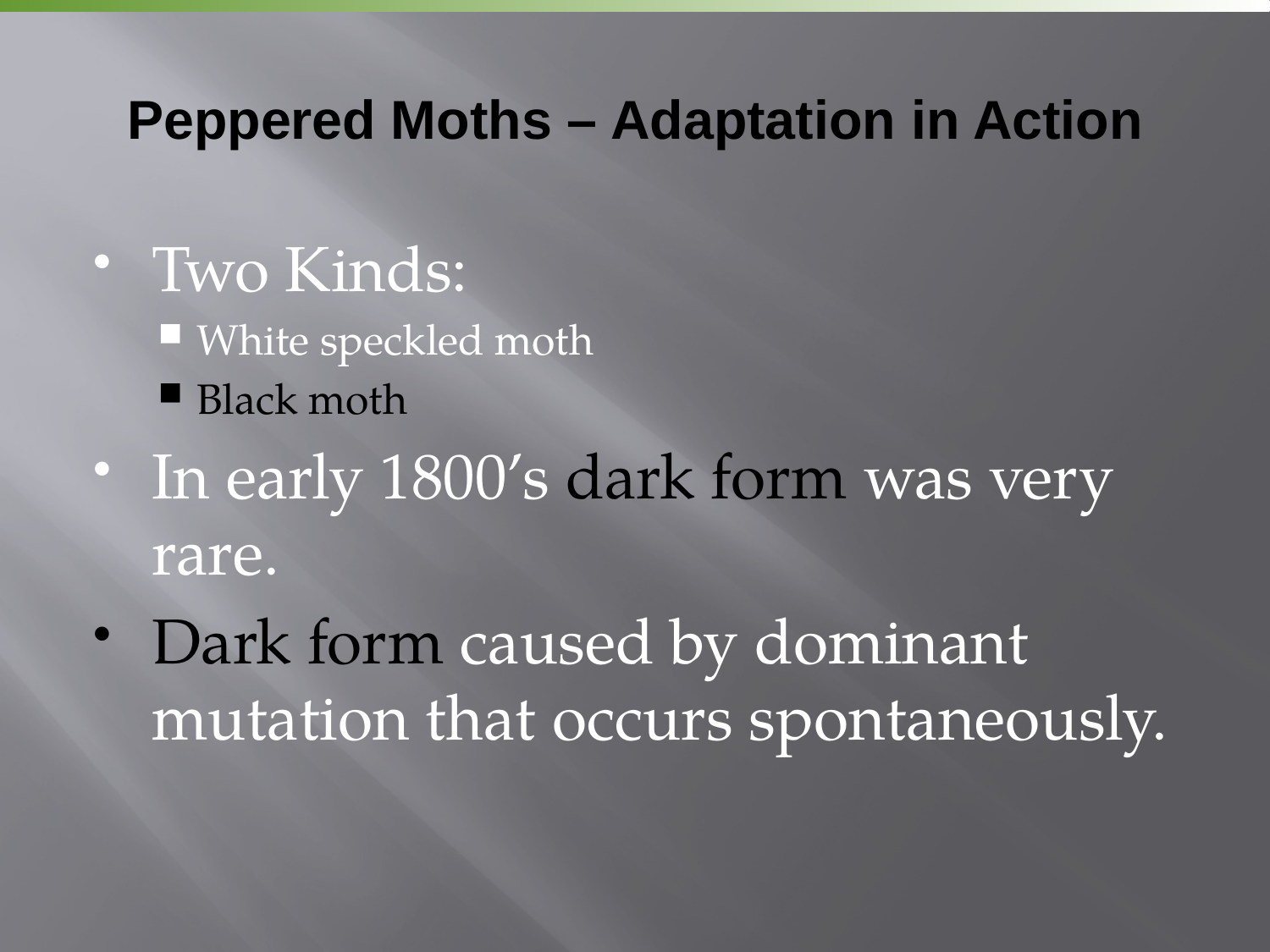

# Peppered Moths – Adaptation in Action
Two Kinds:
White speckled moth
Black moth
In early 1800’s dark form was very rare.
Dark form caused by dominant mutation that occurs spontaneously.